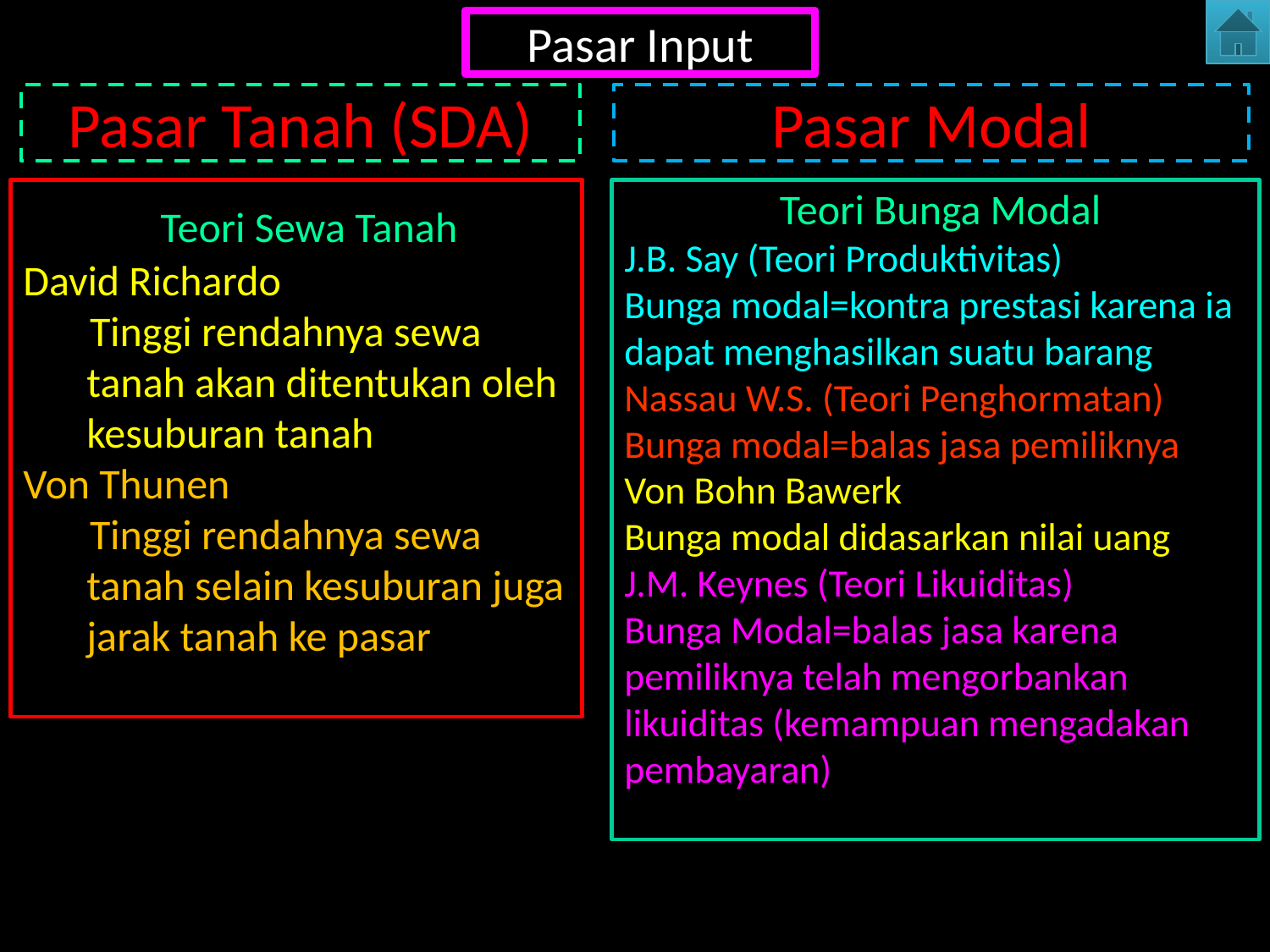

Pasar Input
# Pasar Tanah (SDA)
Pasar Modal
  Teori Sewa Tanah
David Richardo
       Tinggi rendahnya sewa tanah akan ditentukan oleh kesuburan tanah
Von Thunen
       Tinggi rendahnya sewa tanah selain kesuburan juga jarak tanah ke pasar

 Teori Bunga Modal
J.B. Say (Teori Produktivitas)
Bunga modal=kontra prestasi karena ia dapat menghasilkan suatu barang
Nassau W.S. (Teori Penghormatan)
Bunga modal=balas jasa pemiliknya
Von Bohn Bawerk
Bunga modal didasarkan nilai uang
J.M. Keynes (Teori Likuiditas)
Bunga Modal=balas jasa karena pemiliknya telah mengorbankan likuiditas (kemampuan mengadakan pembayaran)